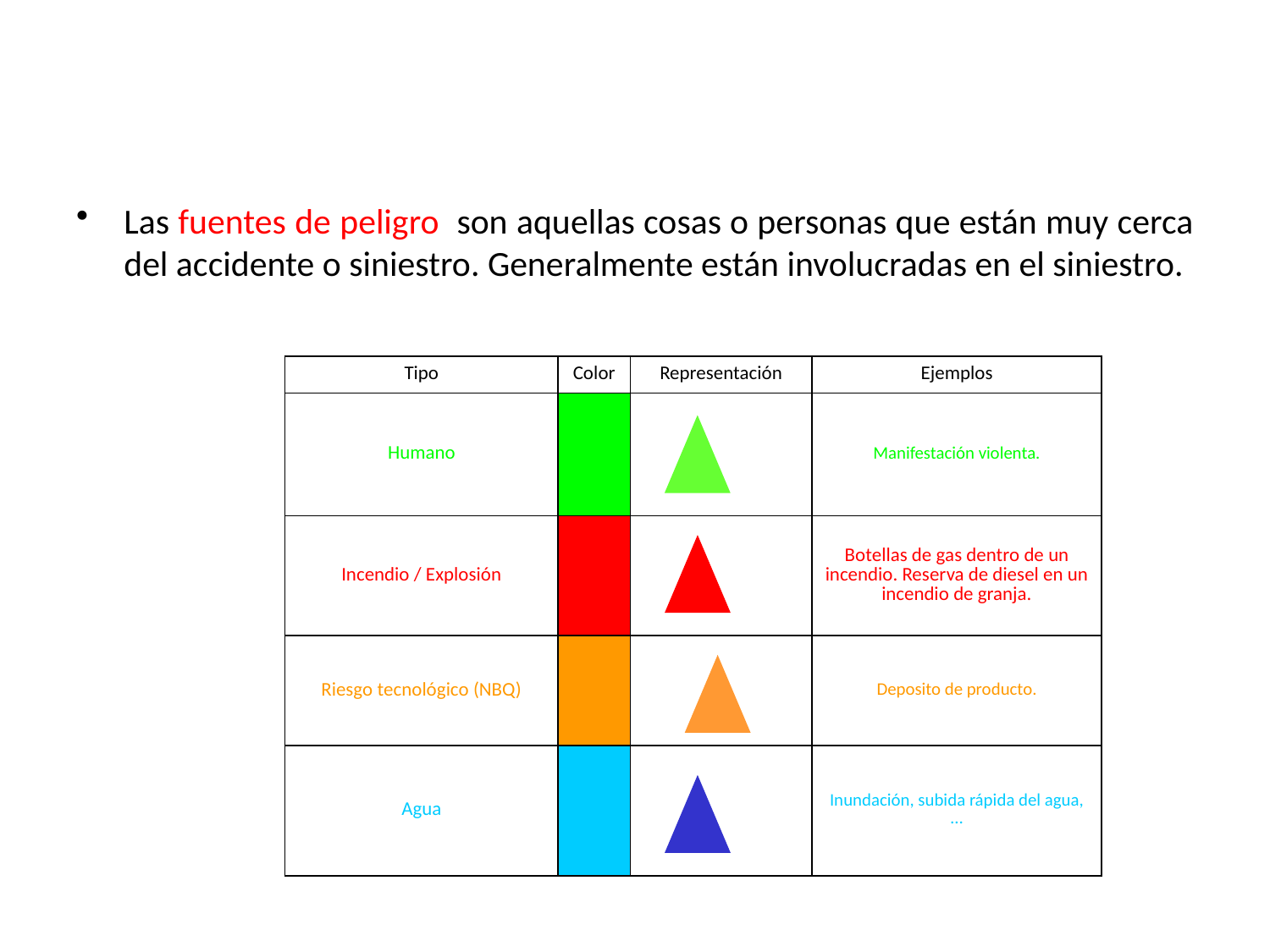

Las fuentes de peligro  son aquellas cosas o personas que están muy cerca del accidente o siniestro. Generalmente están involucradas en el siniestro.

| Tipo | Color | Representación | Ejemplos |
| --- | --- | --- | --- |
| Humano |  |  | Manifestación violenta. |
| Incendio / Explosión |  |  | Botellas de gas dentro de un incendio. Reserva de diesel en un incendio de granja. |
| Riesgo tecnológico (NBQ) |  |  | Deposito de producto. |
| Agua |  |  | Inundación, subida rápida del agua,… |